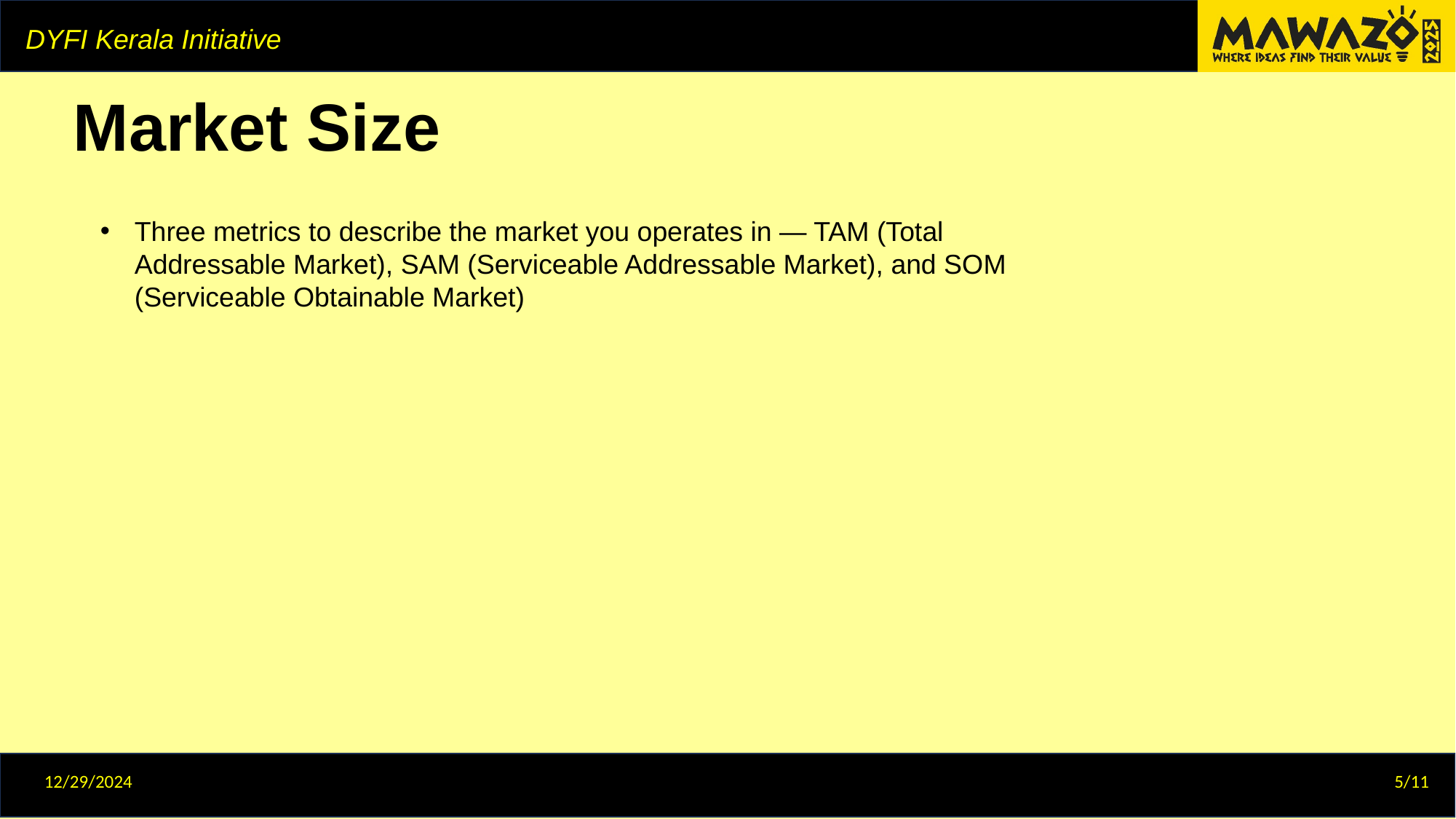

# Market Size
Three metrics to describe the market you operates in — TAM (Total Addressable Market), SAM (Serviceable Addressable Market), and SOM (Serviceable Obtainable Market)
12/29/2024
5/11